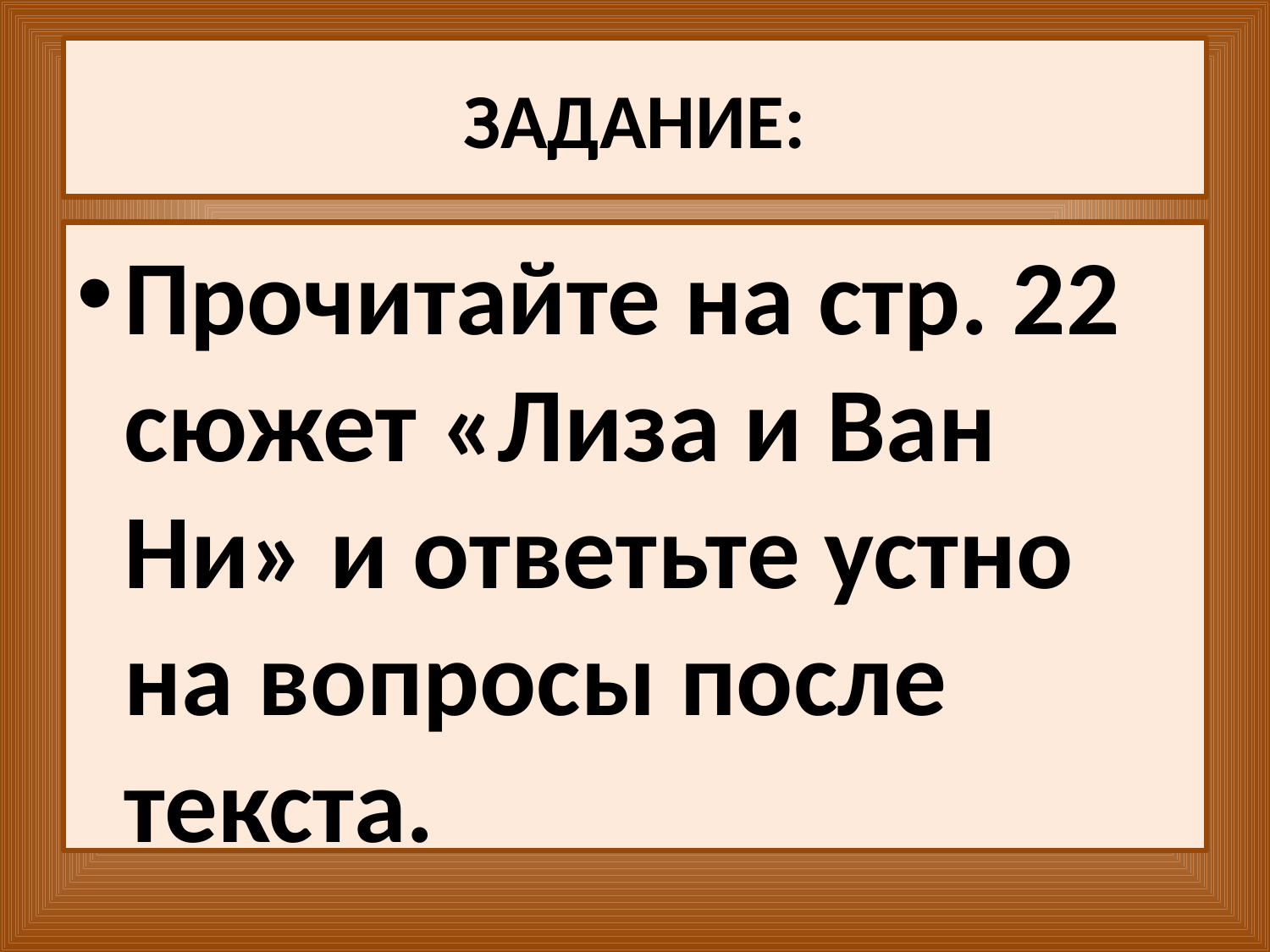

# ЗАДАНИЕ:
Прочитайте на стр. 22 сюжет «Лиза и Ван Ни» и ответьте устно на вопросы после текста.